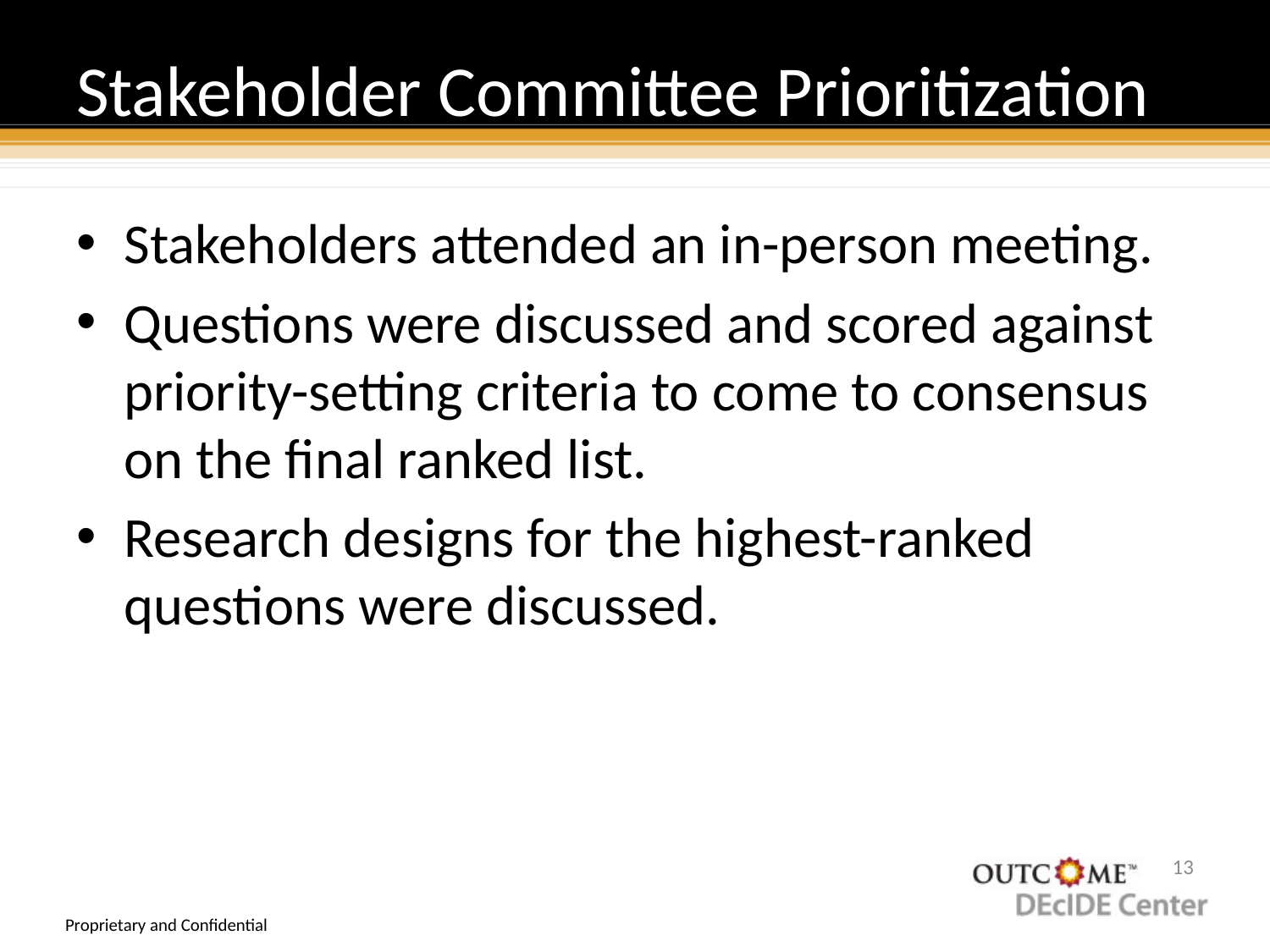

# Stakeholder Committee Prioritization
Stakeholders attended an in-person meeting.
Questions were discussed and scored against priority-setting criteria to come to consensus on the final ranked list.
Research designs for the highest-ranked questions were discussed.
13